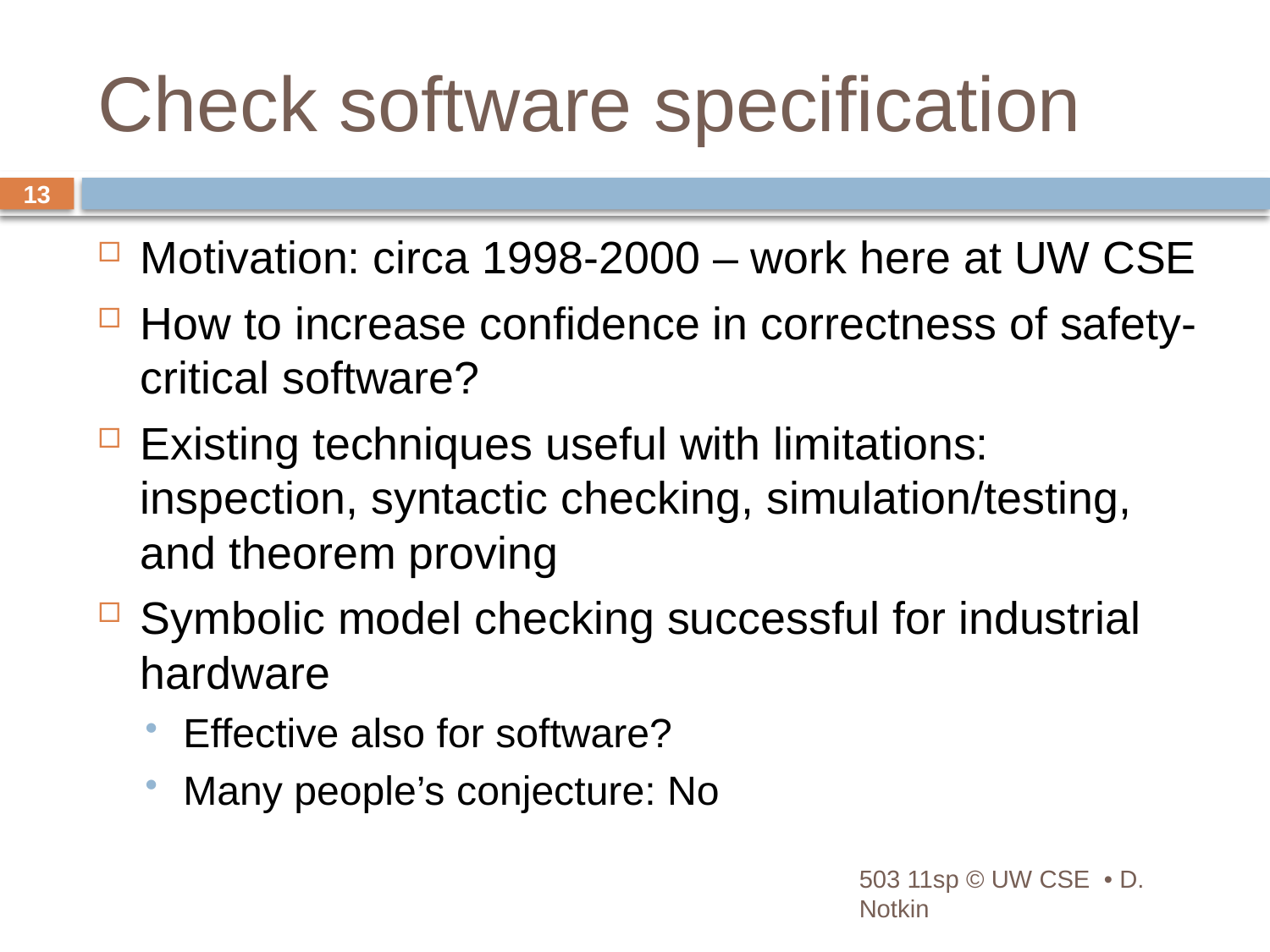

# Check software specification
13
Motivation: circa 1998-2000 – work here at UW CSE
How to increase confidence in correctness of safety-critical software?
Existing techniques useful with limitations: inspection, syntactic checking, simulation/testing, and theorem proving
Symbolic model checking successful for industrial hardware
Effective also for software?
Many people’s conjecture: No
503 11sp © UW CSE  • D. Notkin